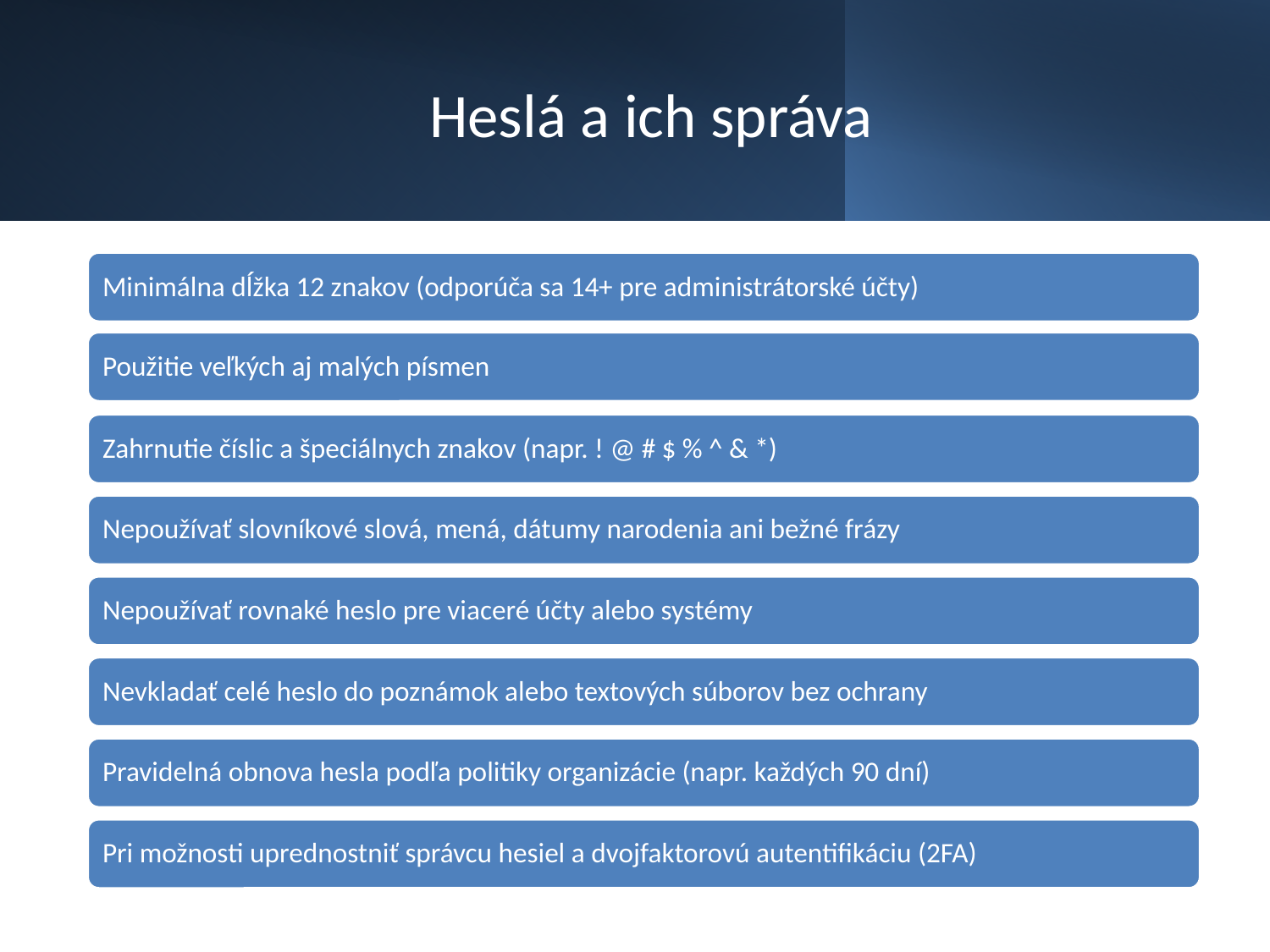

# Heslá a ich správa
Minimálna dĺžka 12 znakov (odporúča sa 14+ pre administrátorské účty)
Použitie veľkých aj malých písmen
Zahrnutie číslic a špeciálnych znakov (napr. ! @ # $ % ^ & *)
Nepoužívať slovníkové slová, mená, dátumy narodenia ani bežné frázy
Nepoužívať rovnaké heslo pre viaceré účty alebo systémy
Nevkladať celé heslo do poznámok alebo textových súborov bez ochrany
Pravidelná obnova hesla podľa politiky organizácie (napr. každých 90 dní)
Pri možnosti uprednostniť správcu hesiel a dvojfaktorovú autentifikáciu (2FA)